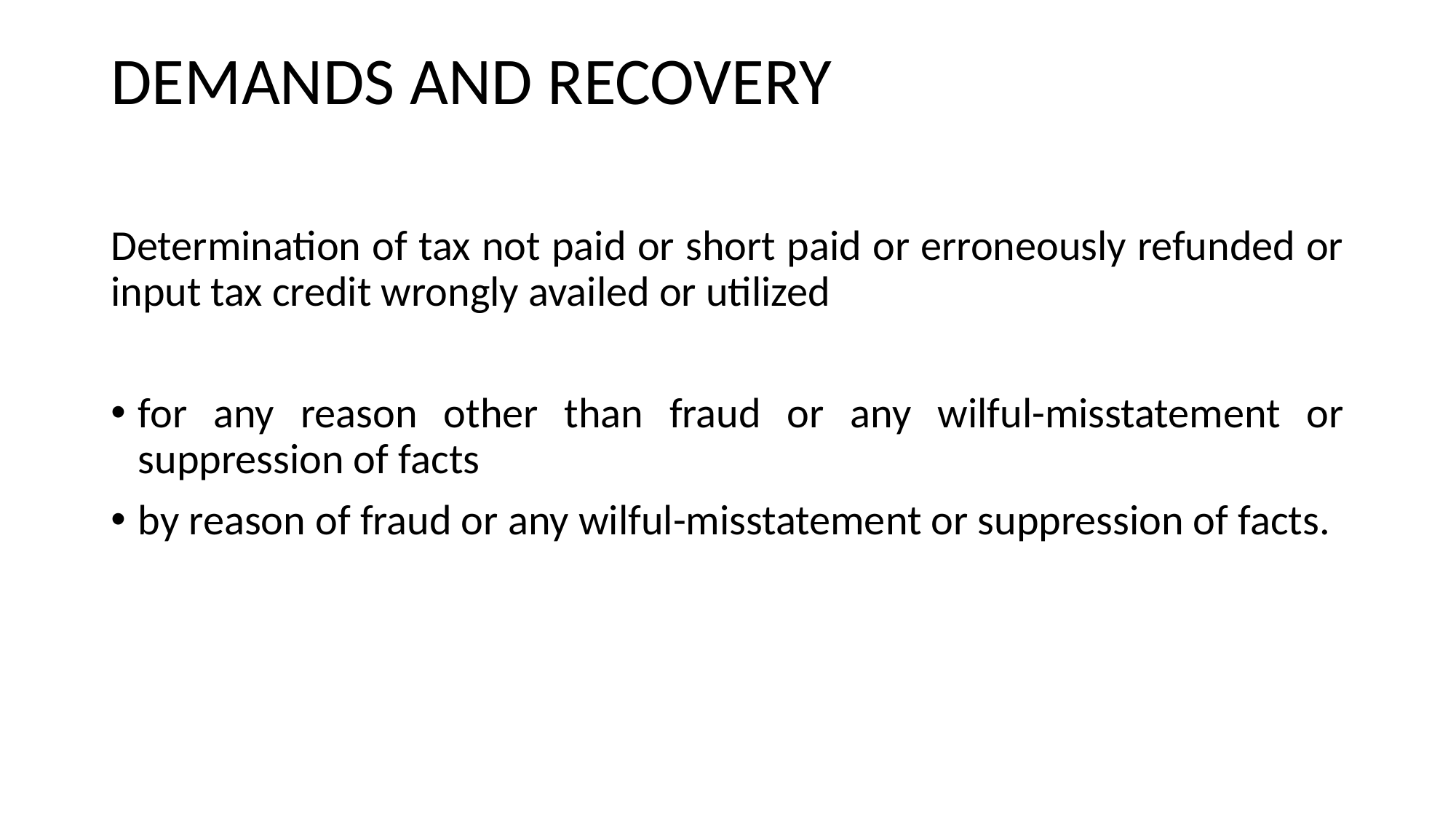

# DEMANDS AND RECOVERY
Determination of tax not paid or short paid or erroneously refunded or input tax credit wrongly availed or utilized

for any reason other than fraud or any wilful-misstatement or suppression of facts
by reason of fraud or any wilful-misstatement or suppression of facts.